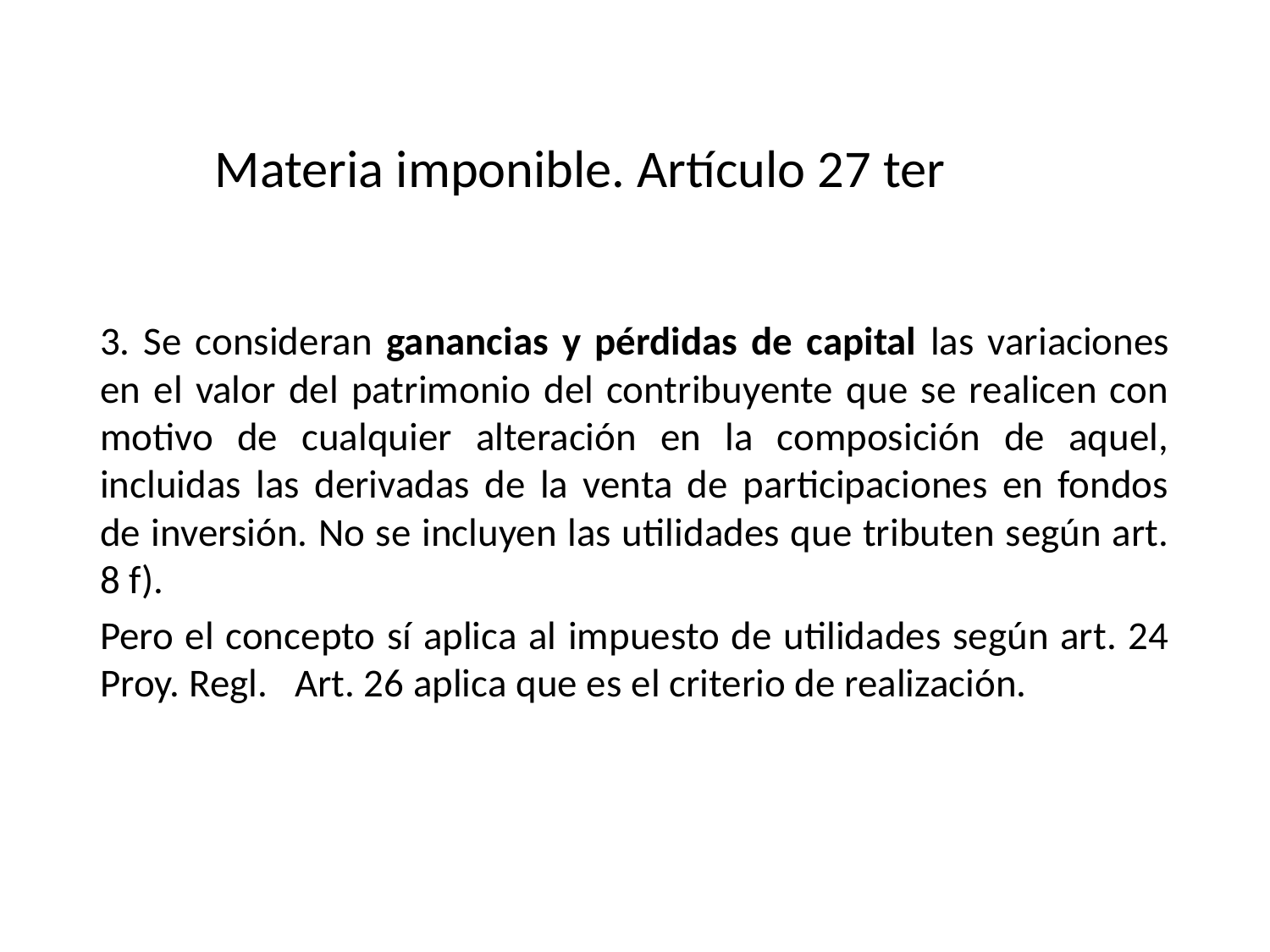

# Materia imponible. Artículo 27 ter
3. Se consideran ganancias y pérdidas de capital las variaciones en el valor del patrimonio del contribuyente que se realicen con motivo de cualquier alteración en la composición de aquel, incluidas las derivadas de la venta de participaciones en fondos de inversión. No se incluyen las utilidades que tributen según art. 8 f).
Pero el concepto sí aplica al impuesto de utilidades según art. 24 Proy. Regl.   Art. 26 aplica que es el criterio de realización.